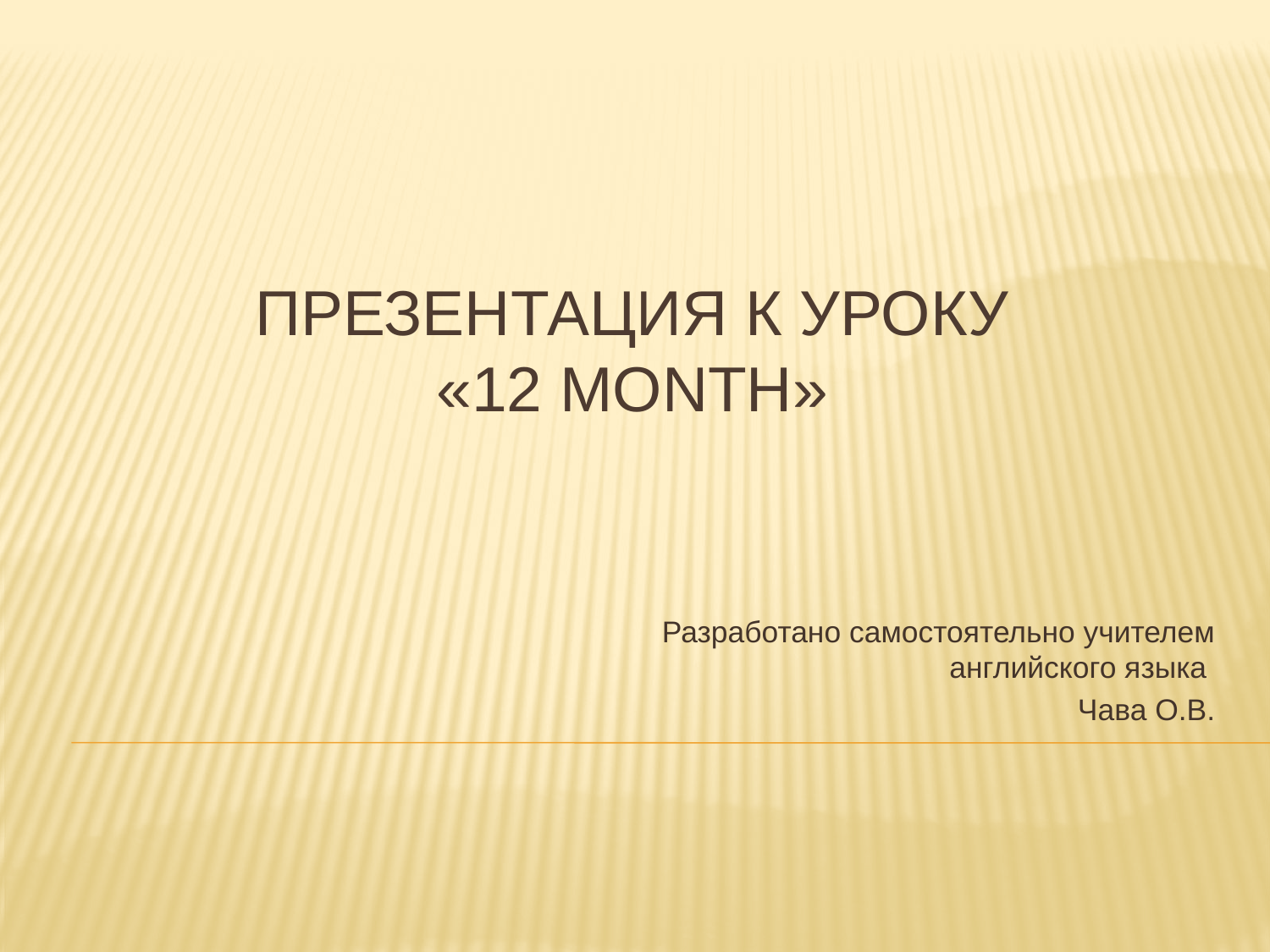

# Презентация к уроку «12 Month»
Разработано самостоятельно учителем английского языка
Чава О.В.